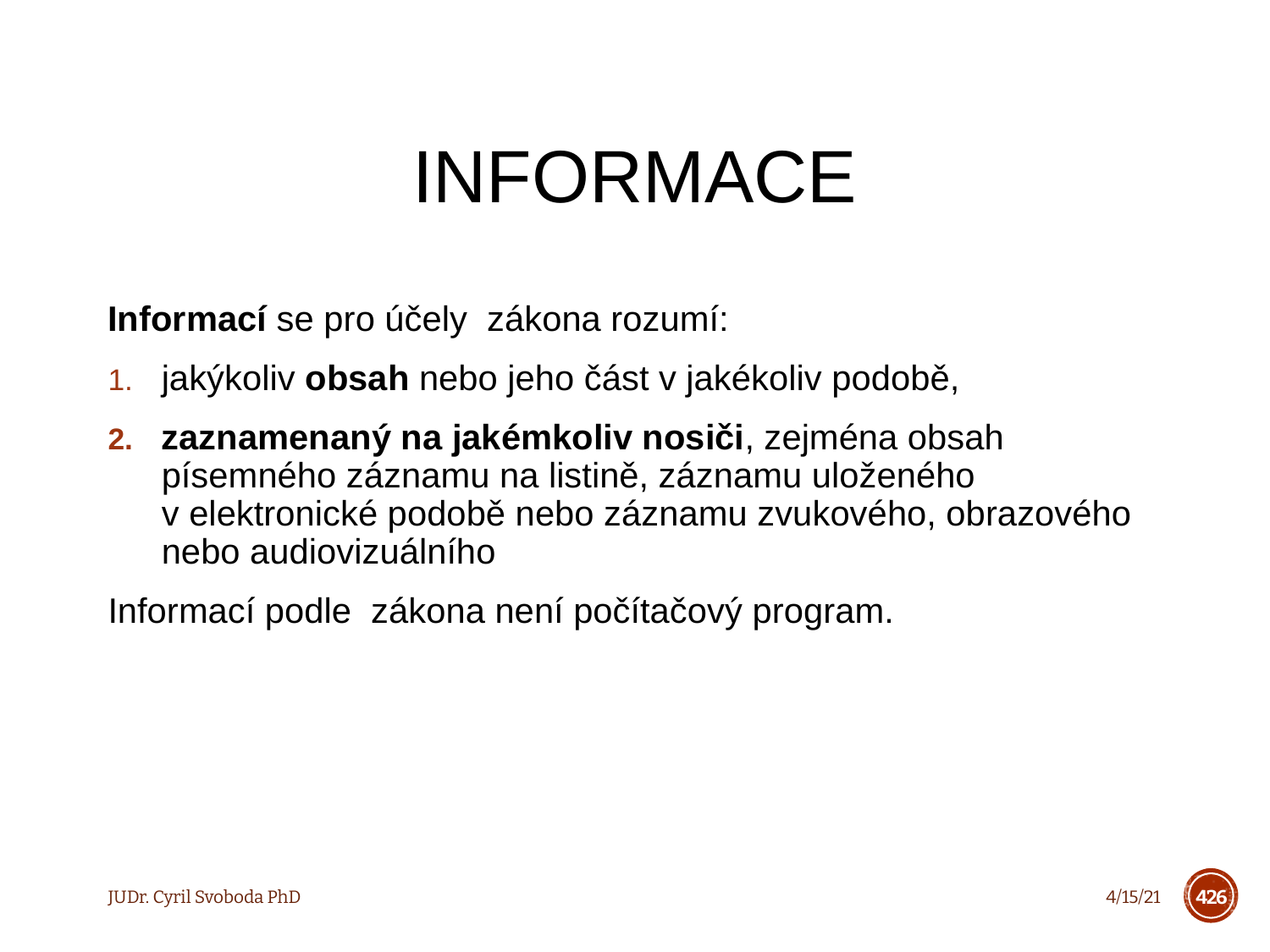

# Informace
Informací se pro účely  zákona rozumí:
jakýkoliv obsah nebo jeho část v jakékoliv podobě,
zaznamenaný na jakémkoliv nosiči, zejména obsah písemného záznamu na listině, záznamu uloženého v elektronické podobě nebo záznamu zvukového, obrazového nebo audiovizuálního
Informací podle  zákona není počítačový program.
JUDr. Cyril Svoboda PhD
4/15/21
426